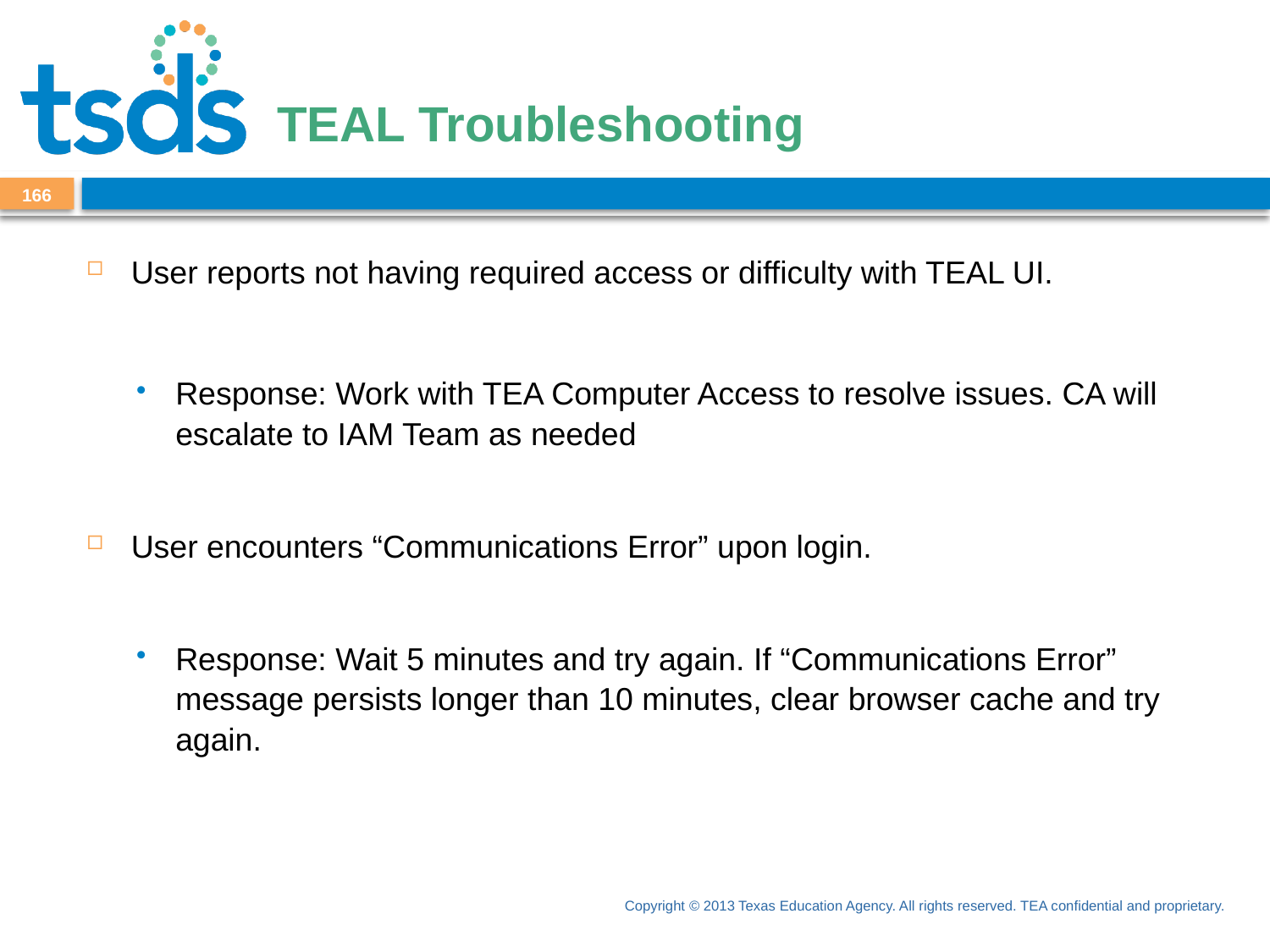

# TEAL Troubleshooting
166
User reports not having required access or difficulty with TEAL UI.

Response: Work with TEA Computer Access to resolve issues. CA will escalate to IAM Team as needed

User encounters “Communications Error” upon login.

Response: Wait 5 minutes and try again. If “Communications Error” message persists longer than 10 minutes, clear browser cache and try again.